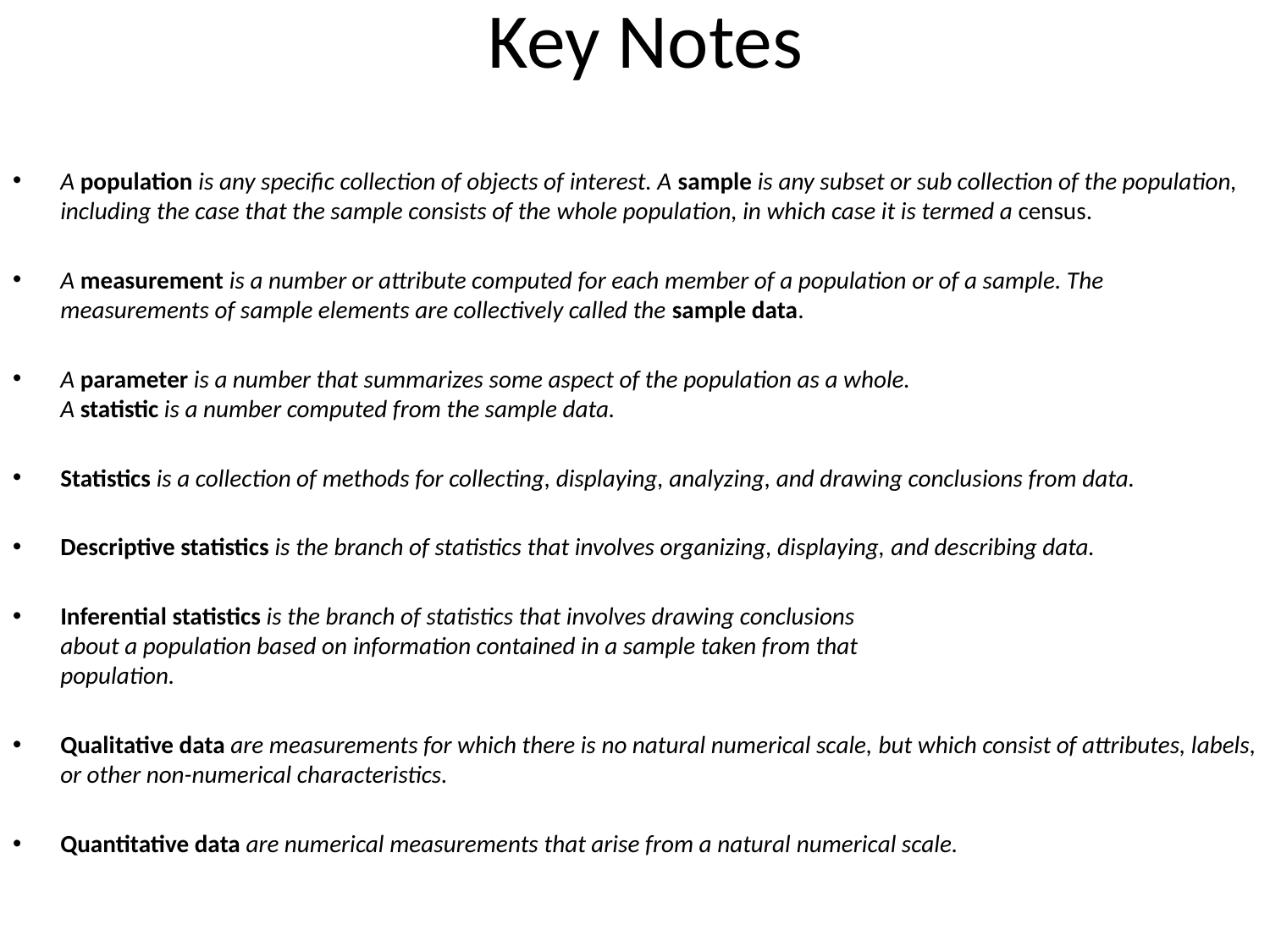

# Key Notes
A population is any specific collection of objects of interest. A sample is any subset or sub collection of the population, including the case that the sample consists of the whole population, in which case it is termed a census.

A measurement is a number or attribute computed for each member of a population or of a sample. The measurements of sample elements are collectively called the sample data.

A parameter is a number that summarizes some aspect of the population as a whole.
A statistic is a number computed from the sample data.

Statistics is a collection of methods for collecting, displaying, analyzing, and drawing conclusions from data.

Descriptive statistics is the branch of statistics that involves organizing, displaying, and describing data.

Inferential statistics is the branch of statistics that involves drawing conclusions
about a population based on information contained in a sample taken from that
population.

Qualitative data are measurements for which there is no natural numerical scale, but which consist of attributes, labels, or other non-numerical characteristics.

Quantitative data are numerical measurements that arise from a natural numerical scale.